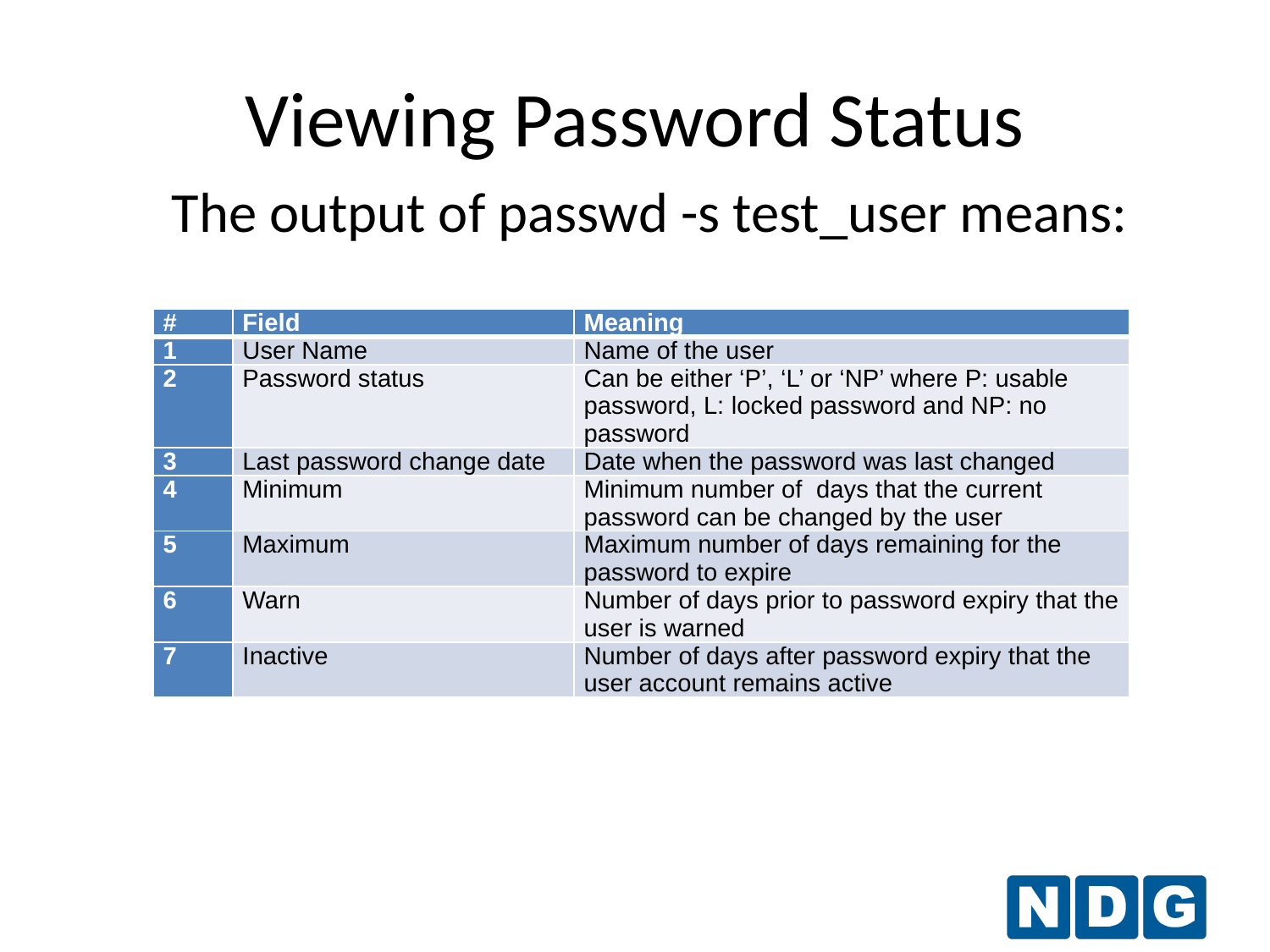

Viewing Password Status
The output of passwd -s test_user means:

| # | Field | Meaning |
| --- | --- | --- |
| 1 | User Name | Name of the user |
| 2 | Password status | Can be either ‘P’, ‘L’ or ‘NP’ where P: usable password, L: locked password and NP: no password |
| 3 | Last password change date | Date when the password was last changed |
| 4 | Minimum | Minimum number of days that the current password can be changed by the user |
| 5 | Maximum | Maximum number of days remaining for the password to expire |
| 6 | Warn | Number of days prior to password expiry that the user is warned |
| 7 | Inactive | Number of days after password expiry that the user account remains active |